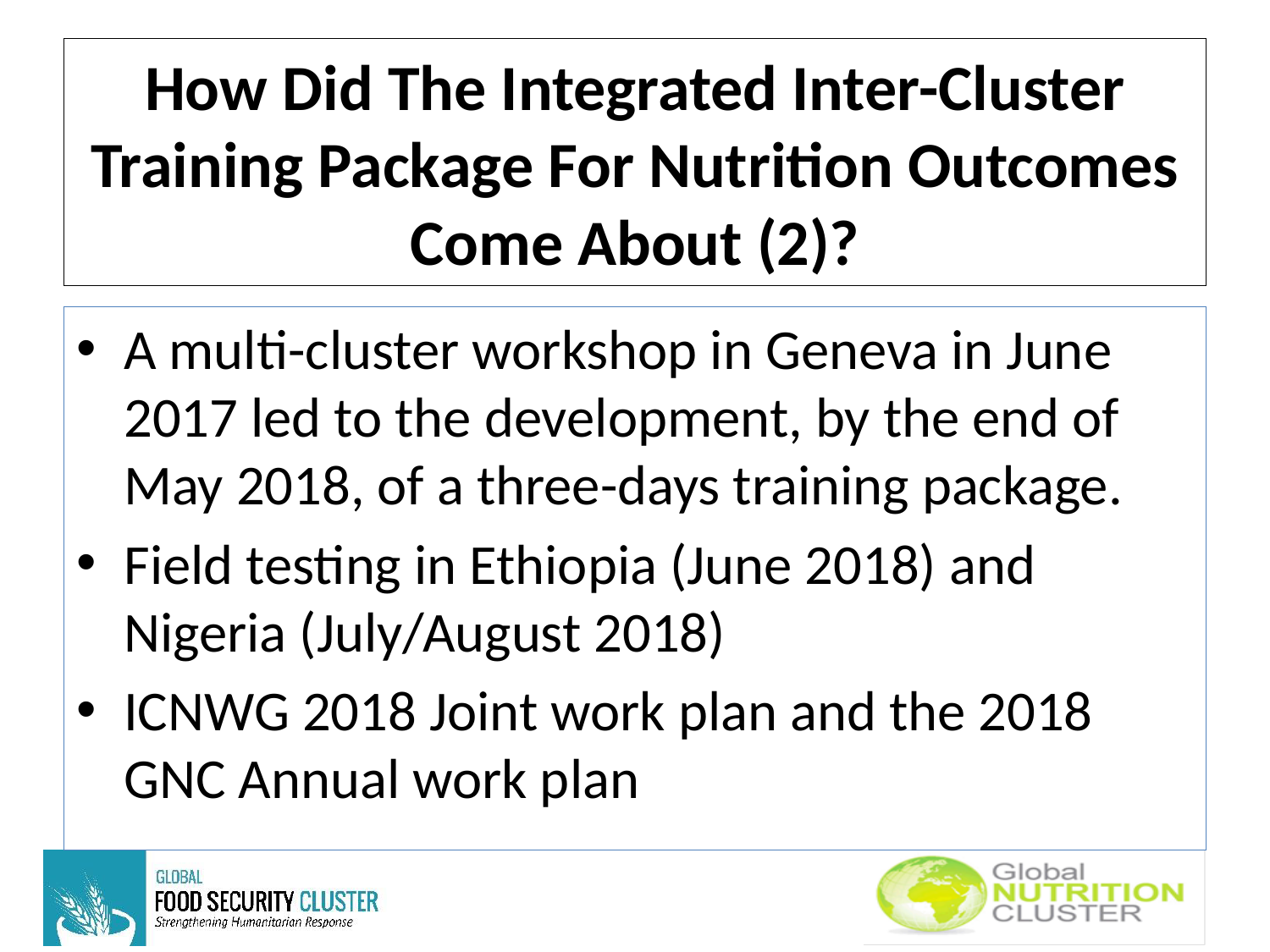

# How Did The Integrated Inter-Cluster Training Package For Nutrition Outcomes Come About (2)?
A multi-cluster workshop in Geneva in June 2017 led to the development, by the end of May 2018, of a three-days training package.
Field testing in Ethiopia (June 2018) and Nigeria (July/August 2018)
ICNWG 2018 Joint work plan and the 2018 GNC Annual work plan